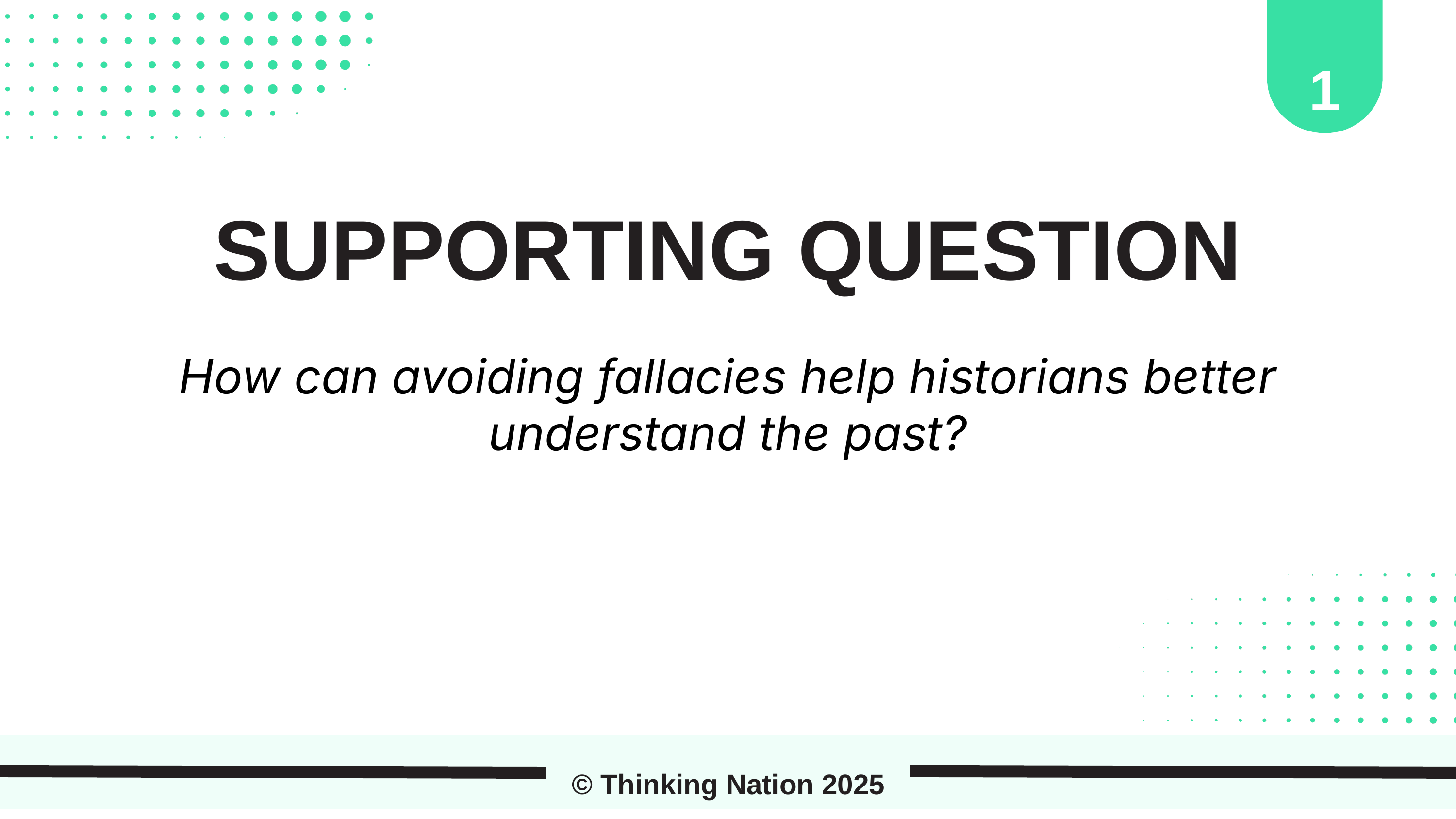

1
SUPPORTING QUESTION
How can avoiding fallacies help historians better understand the past?

© Thinking Nation 2025